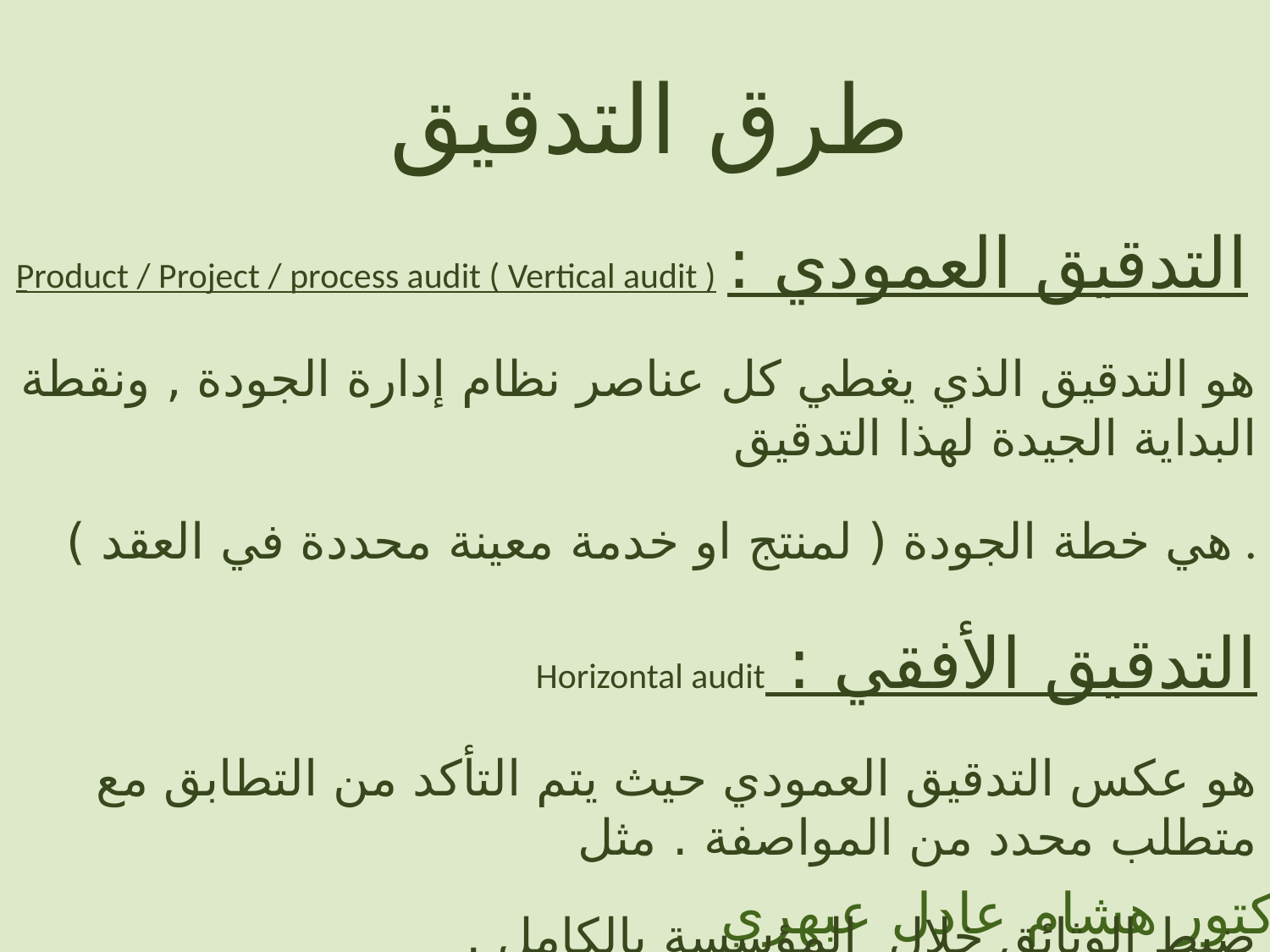

طرق التدقيق
 التدقيق العمودي : Product / Project / process audit ( Vertical audit )

هو التدقيق الذي يغطي كل عناصر نظام إدارة الجودة , ونقطة البداية الجيدة لهذا التدقيق

هي خطة الجودة ( لمنتج او خدمة معينة محددة في العقد ) .

التدقيق الأفقي : Horizontal audit

هو عكس التدقيق العمودي حيث يتم التأكد من التطابق مع متطلب محدد من المواصفة . مثل

ضبط الوثائق خلال  المؤسسة بالكامل .

الدكتور هشام عادل عبهري